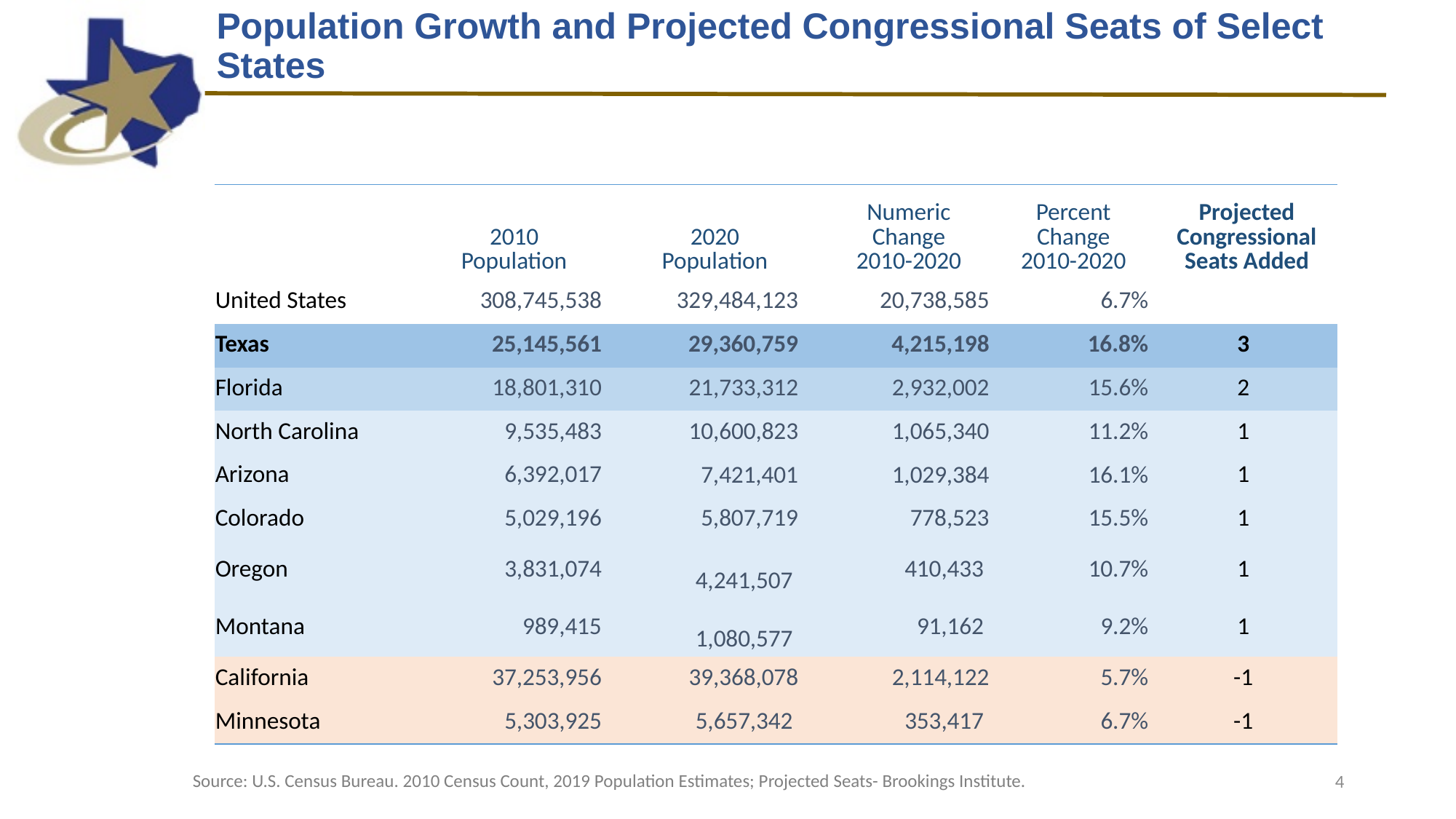

Population Growth and Projected Congressional Seats of Select States
|  | 2010 Population | 2020 Population | Numeric Change 2010-2020 | Percent Change 2010-2020 | Projected Congressional Seats Added |
| --- | --- | --- | --- | --- | --- |
| United States | 308,745,538 | 329,484,123 | 20,738,585 | 6.7% |  |
| Texas | 25,145,561 | 29,360,759 | 4,215,198 | 16.8% | 3 |
| Florida | 18,801,310 | 21,733,312 | 2,932,002 | 15.6% | 2 |
| North Carolina | 9,535,483 | 10,600,823 | 1,065,340 | 11.2% | 1 |
| Arizona | 6,392,017 | 7,421,401 | 1,029,384 | 16.1% | 1 |
| Colorado | 5,029,196 | 5,807,719 | 778,523 | 15.5% | 1 |
| Oregon | 3,831,074 | 4,241,507 | 410,433 | 10.7% | 1 |
| Montana | 989,415 | 1,080,577 | 91,162 | 9.2% | 1 |
| California | 37,253,956 | 39,368,078 | 2,114,122 | 5.7% | -1 |
| Minnesota | 5,303,925 | 5,657,342 | 353,417 | 6.7% | -1 |
4
Source: U.S. Census Bureau. 2010 Census Count, 2019 Population Estimates; Projected Seats- Brookings Institute.